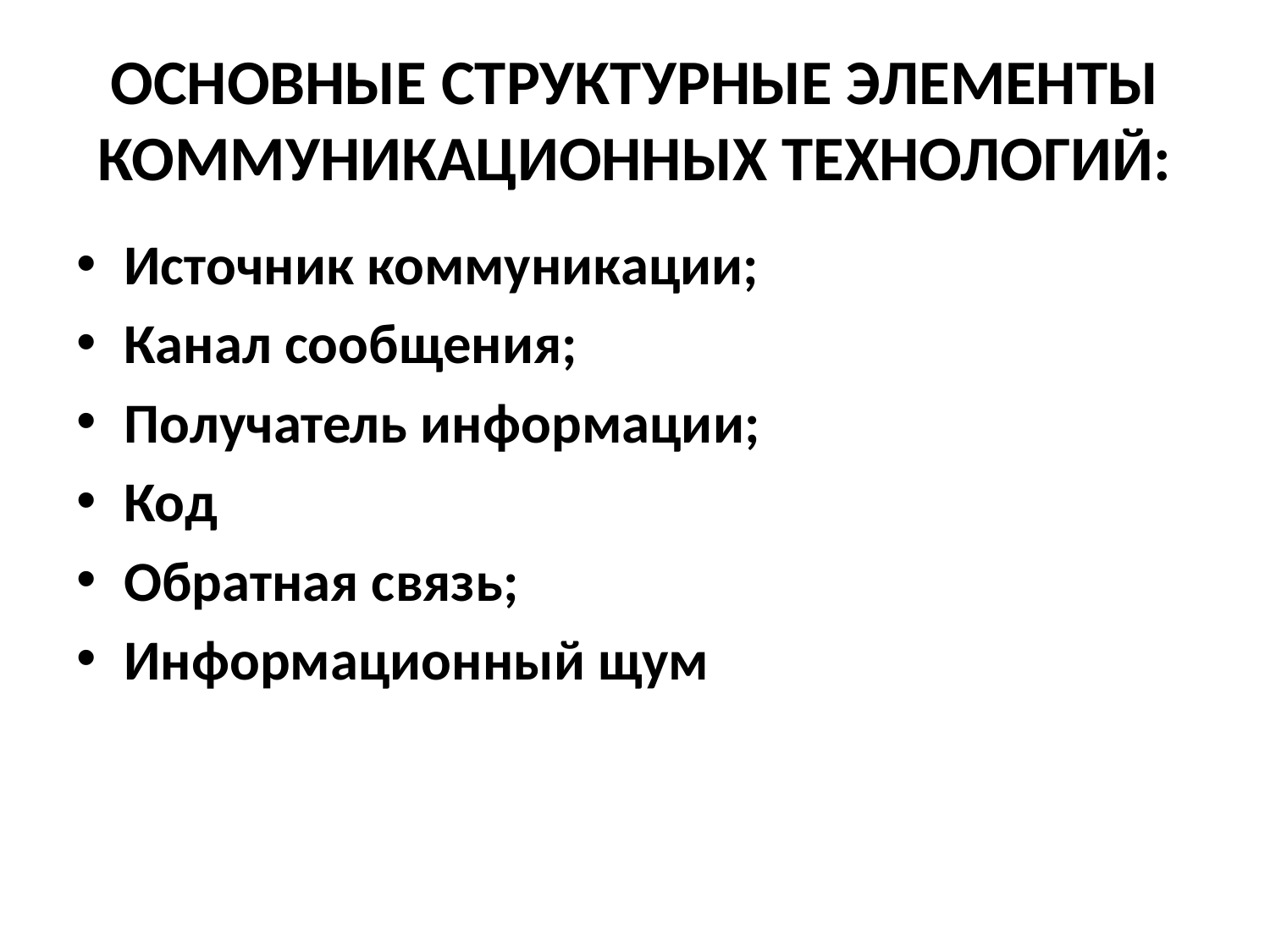

# ОСНОВНЫЕ СТРУКТУРНЫЕ ЭЛЕМЕНТЫ КОММУНИКАЦИОННЫХ ТЕХНОЛОГИЙ:
Источник коммуникации;
Канал сообщения;
Получатель информации;
Код
Обратная связь;
Информационный щум